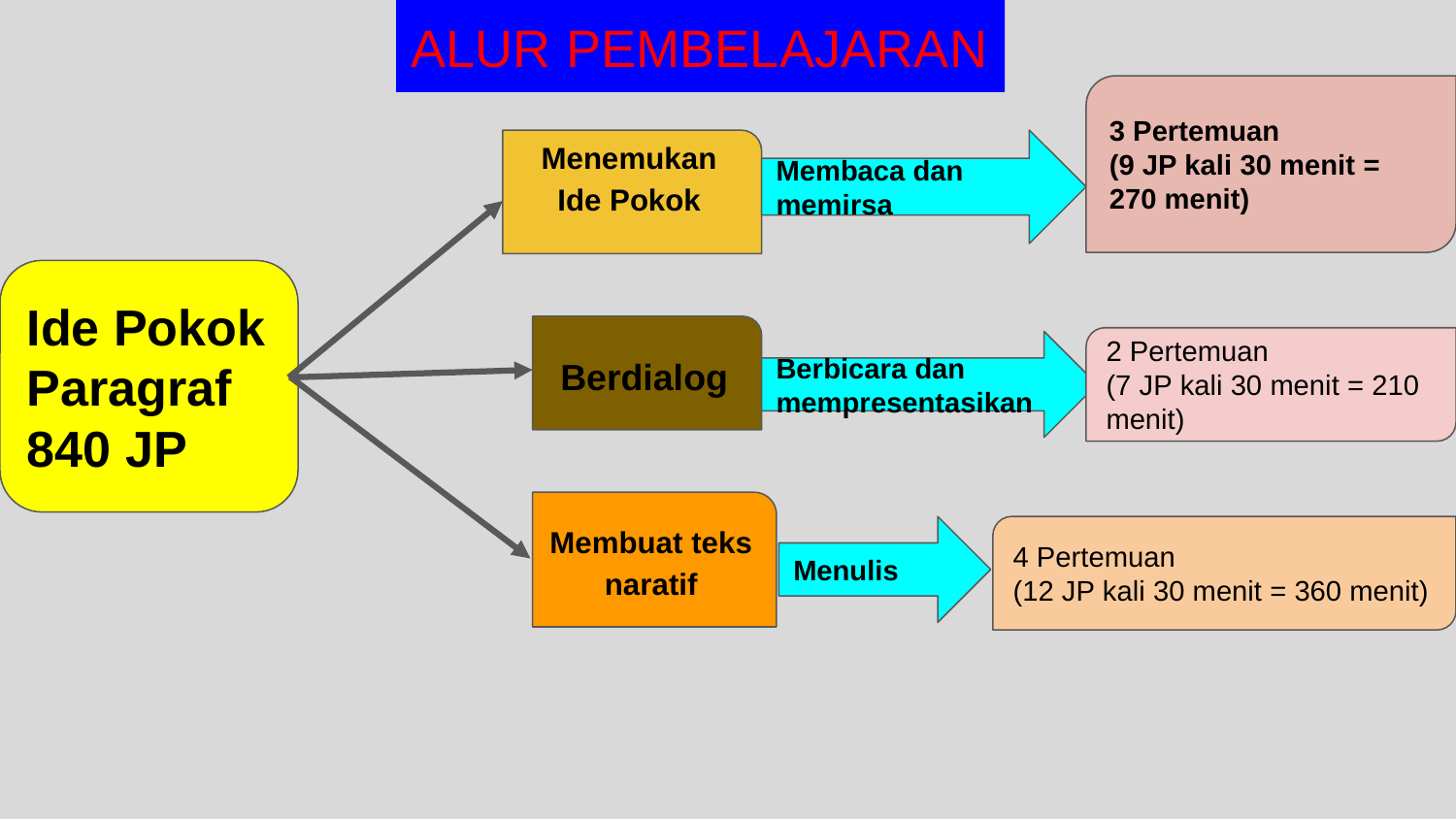

ALUR PEMBELAJARAN
3 Pertemuan
(9 JP kali 30 menit = 270 menit)
Menemukan Ide Pokok

Membaca dan memirsa
Ide Pokok Paragraf
840 JP
Berdialog
2 Pertemuan
(7 JP kali 30 menit = 210 menit)
Berbicara dan mempresentasikan
Membuat teks naratif
Menulis
4 Pertemuan
(12 JP kali 30 menit = 360 menit)